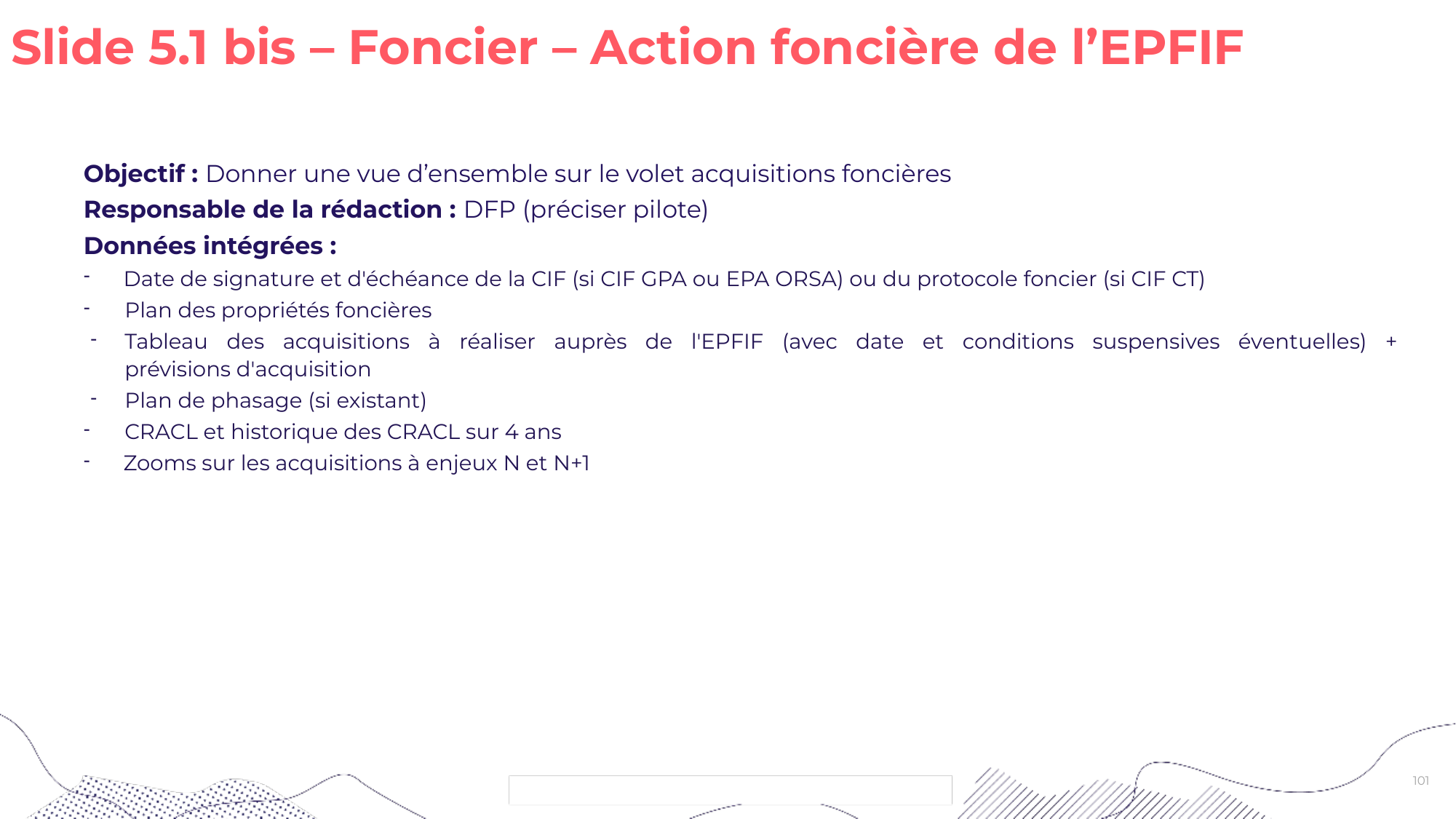

# Slide 5.1 bis – Foncier – Action foncière de l’EPFIF
Objectif : Donner une vue d’ensemble sur le volet acquisitions foncières
Responsable de la rédaction : DFP (préciser pilote)
Données intégrées :
 Date de signature et d'échéance de la CIF (si CIF GPA ou EPA ORSA) ou du protocole foncier (si CIF CT)
Plan des propriétés foncières
Tableau des acquisitions à réaliser auprès de l'EPFIF (avec date et conditions suspensives éventuelles) + prévisions d'acquisition
Plan de phasage (si existant)
CRACL et historique des CRACL sur 4 ans
 Zooms sur les acquisitions à enjeux N et N+1

101